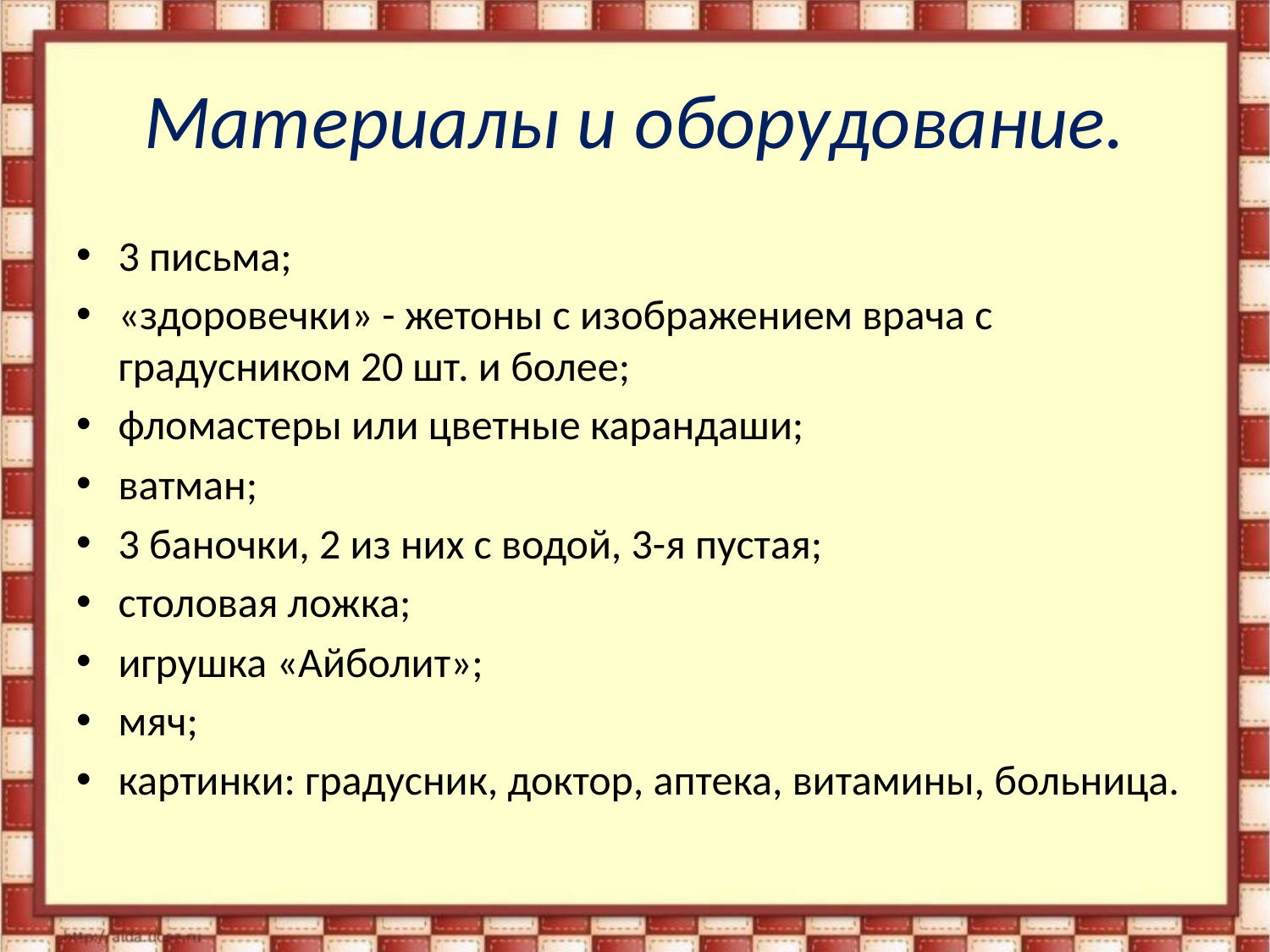

# Материалы и оборудование.
3 письма;
«здоровечки» - жетоны с изображением врача с градусником 20 шт. и более;
фломастеры или цветные карандаши;
ватман;
3 баночки, 2 из них с водой, 3-я пустая;
столовая ложка;
игрушка «Айболит»;
мяч;
картинки: градусник, доктор, аптека, витамины, больница.